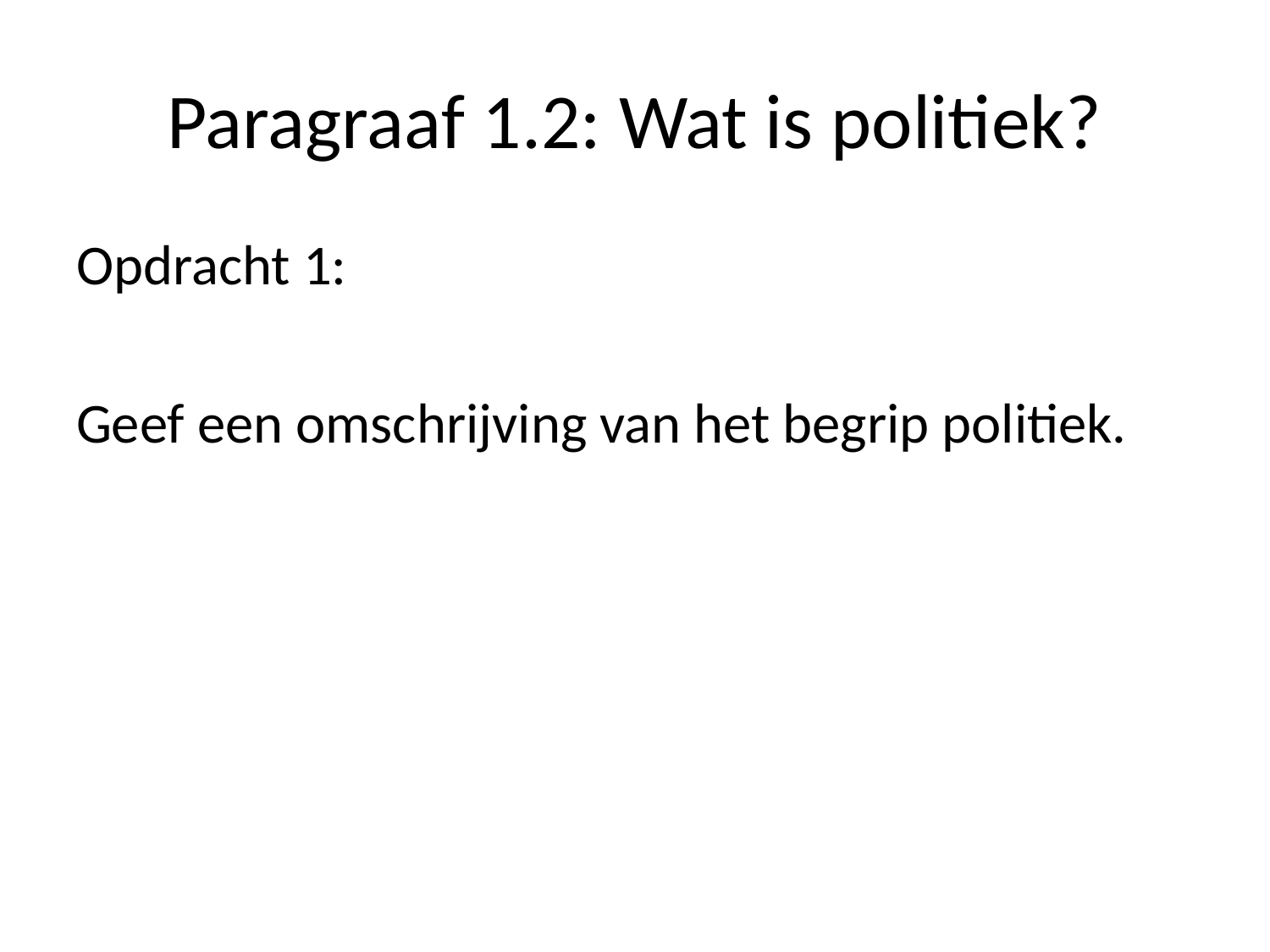

# Paragraaf 1.2: Wat is politiek?
Opdracht 1:

Geef een omschrijving van het begrip politiek.